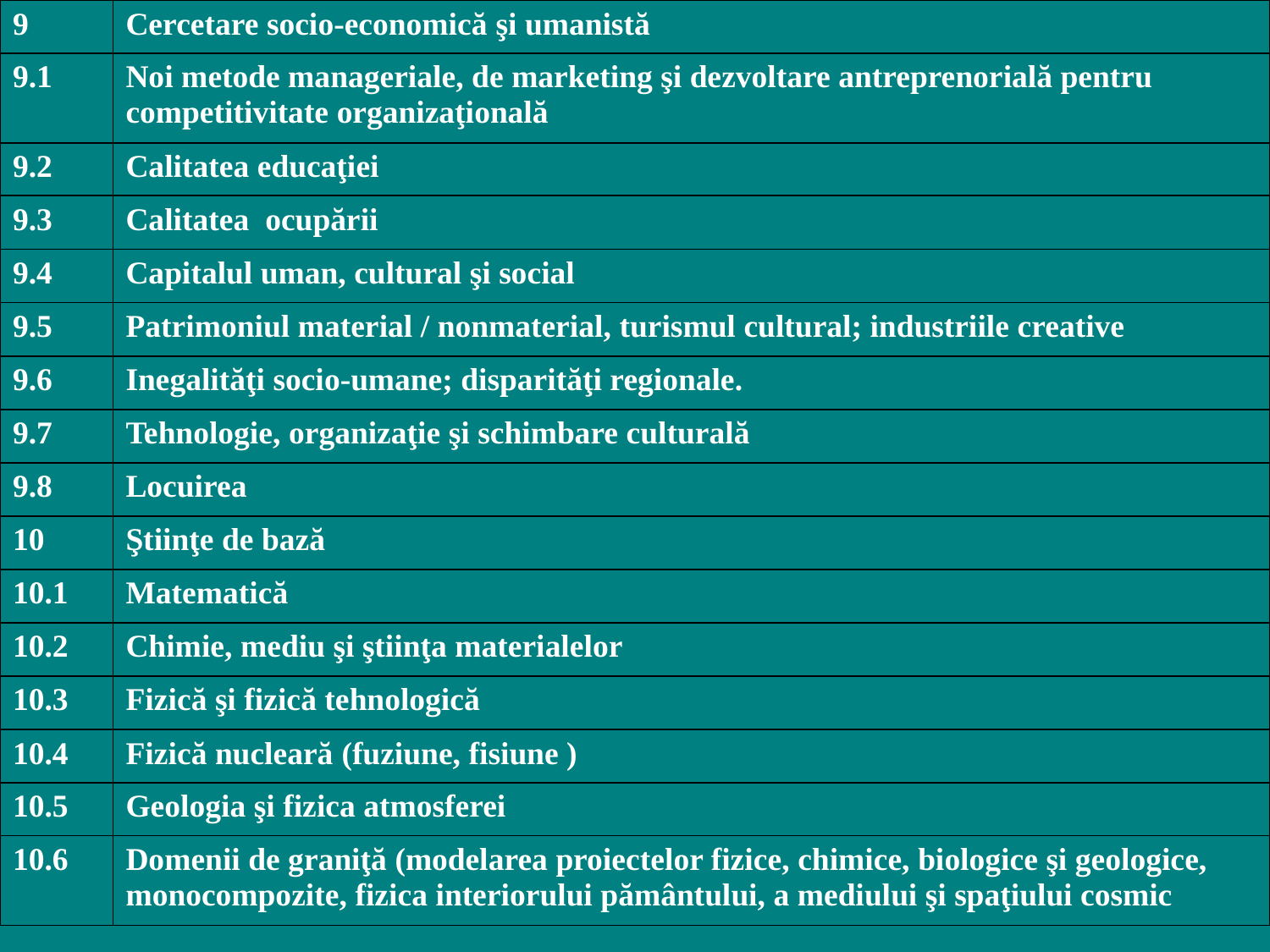

| 9 | Cercetare socio-economică şi umanistă |
| --- | --- |
| 9.1 | Noi metode manageriale, de marketing şi dezvoltare antreprenorială pentru competitivitate organizaţională |
| 9.2 | Calitatea educaţiei |
| 9.3 | Calitatea ocupării |
| 9.4 | Capitalul uman, cultural şi social |
| 9.5 | Patrimoniul material / nonmaterial, turismul cultural; industriile creative |
| 9.6 | Inegalităţi socio-umane; disparităţi regionale. |
| 9.7 | Tehnologie, organizaţie şi schimbare culturală |
| 9.8 | Locuirea |
| 10 | Ştiinţe de bază |
| 10.1 | Matematică |
| 10.2 | Chimie, mediu şi ştiinţa materialelor |
| 10.3 | Fizică şi fizică tehnologică |
| 10.4 | Fizică nucleară (fuziune, fisiune ) |
| 10.5 | Geologia şi fizica atmosferei |
| 10.6 | Domenii de graniţă (modelarea proiectelor fizice, chimice, biologice şi geologice, monocompozite, fizica interiorului pământului, a mediului şi spaţiului cosmic |